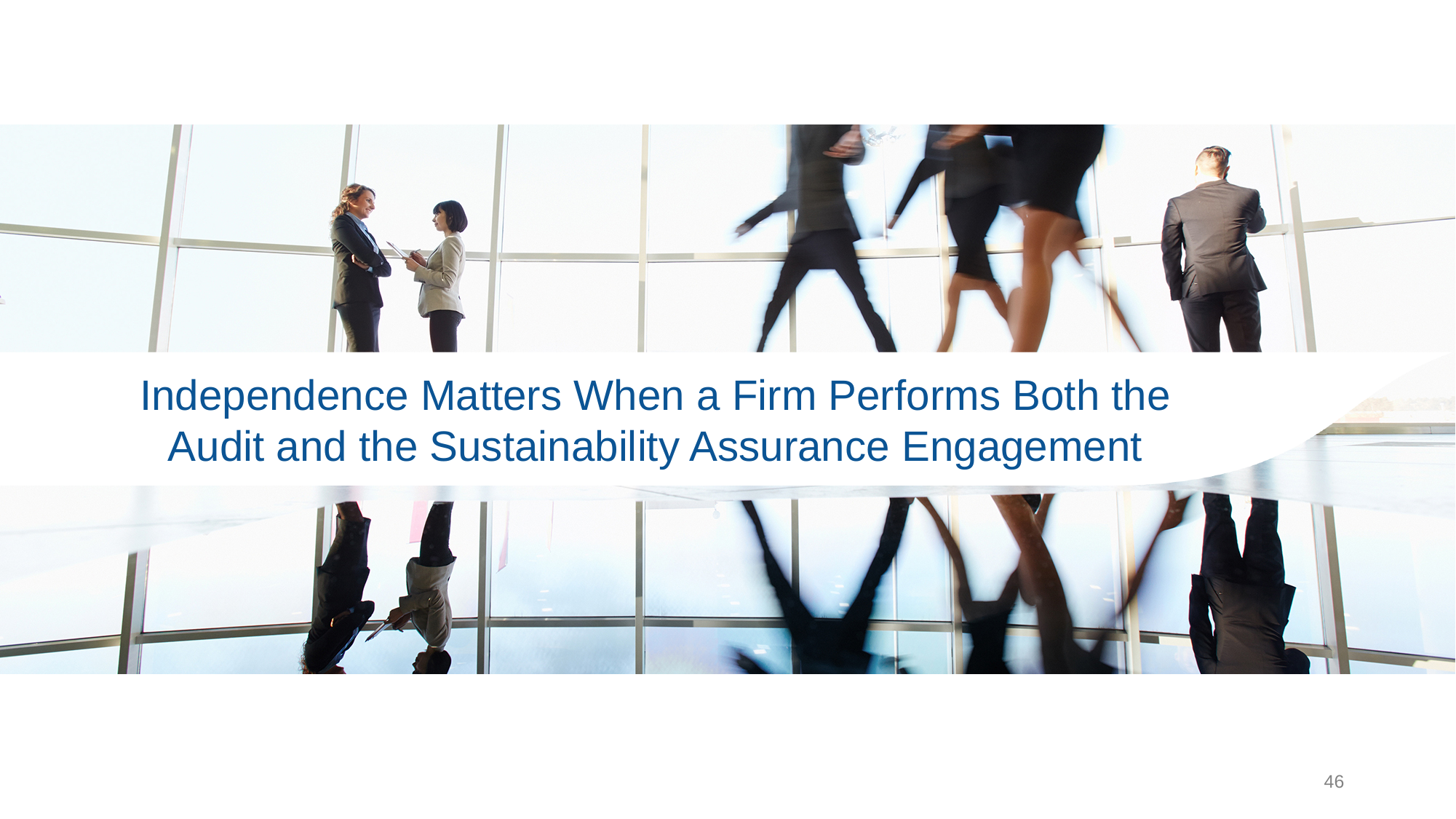

# Independence Matters When a Firm Performs Both the Audit and the Sustainability Assurance Engagement
46